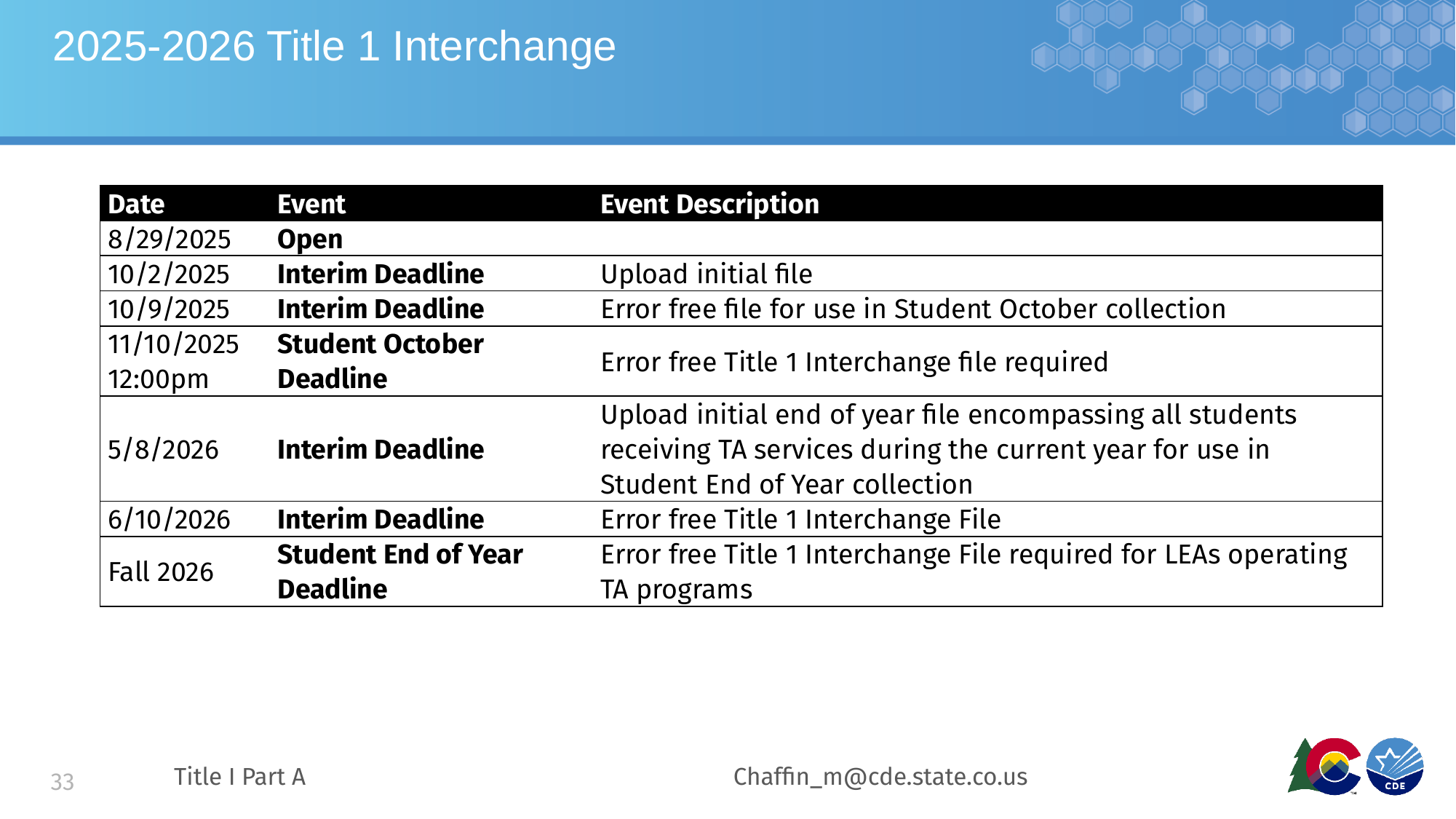

# 2025-2026 Title 1 Interchange
| Date | Event | Event Description |
| --- | --- | --- |
| 8/29/2025 | Open |  |
| 10/2/2025 | Interim Deadline | Upload initial file |
| 10/9/2025 | Interim Deadline | Error free file for use in Student October collection |
| 11/10/2025 12:00pm | Student October Deadline | Error free Title 1 Interchange file required |
| 5/8/2026 | Interim Deadline | Upload initial end of year file encompassing all students receiving TA services during the current year for use in Student End of Year collection |
| 6/10/2026 | Interim Deadline | Error free Title 1 Interchange File |
| Fall 2026 | Student End of Year Deadline | Error free Title 1 Interchange File required for LEAs operating TA programs |
Title I Part A
Chaffin_m@cde.state.co.us
33